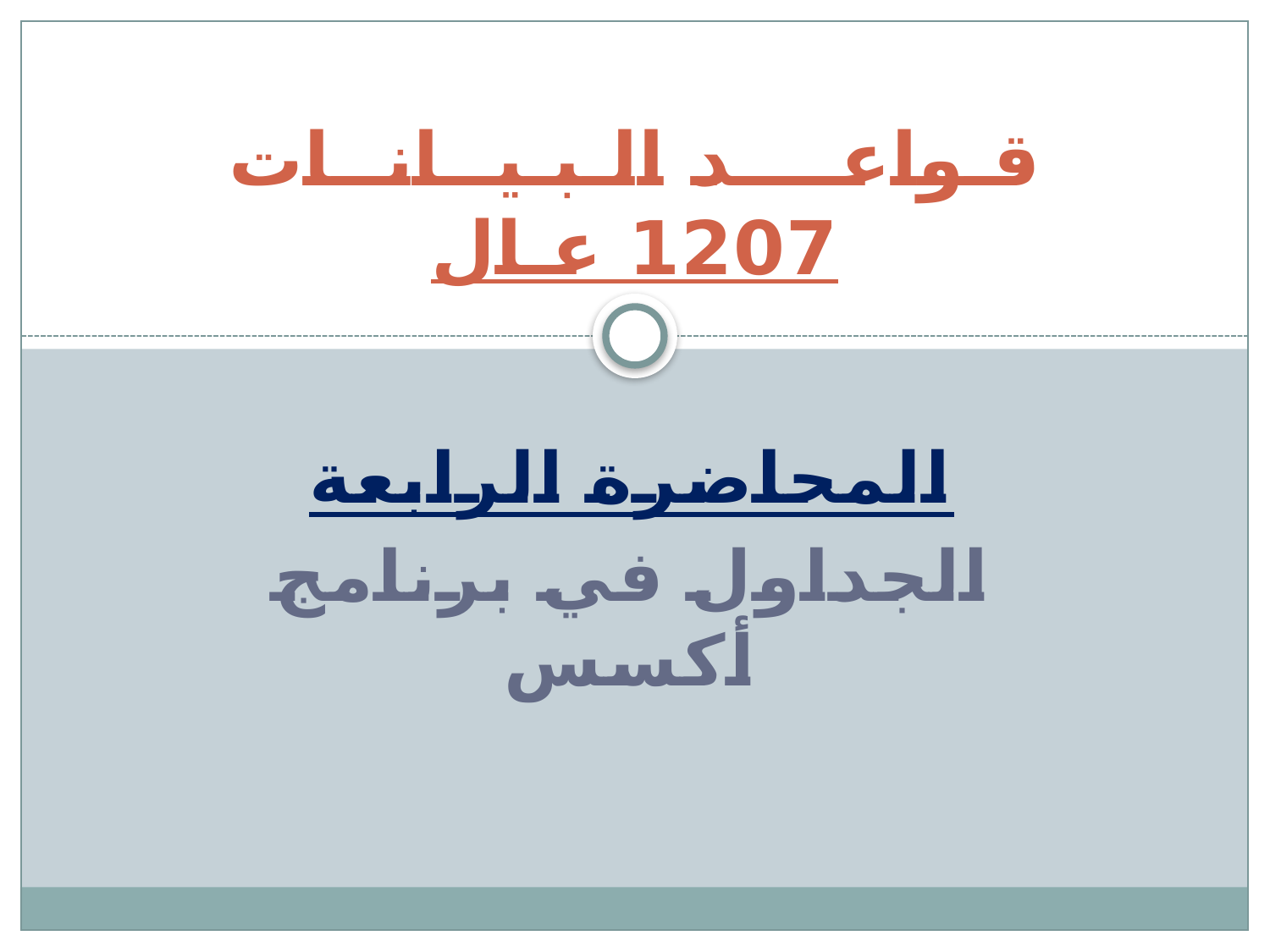

# قـواعــــد الـبـيــانــات 1207 عـال
المحاضرة الرابعة
الجداول في برنامج أكسس